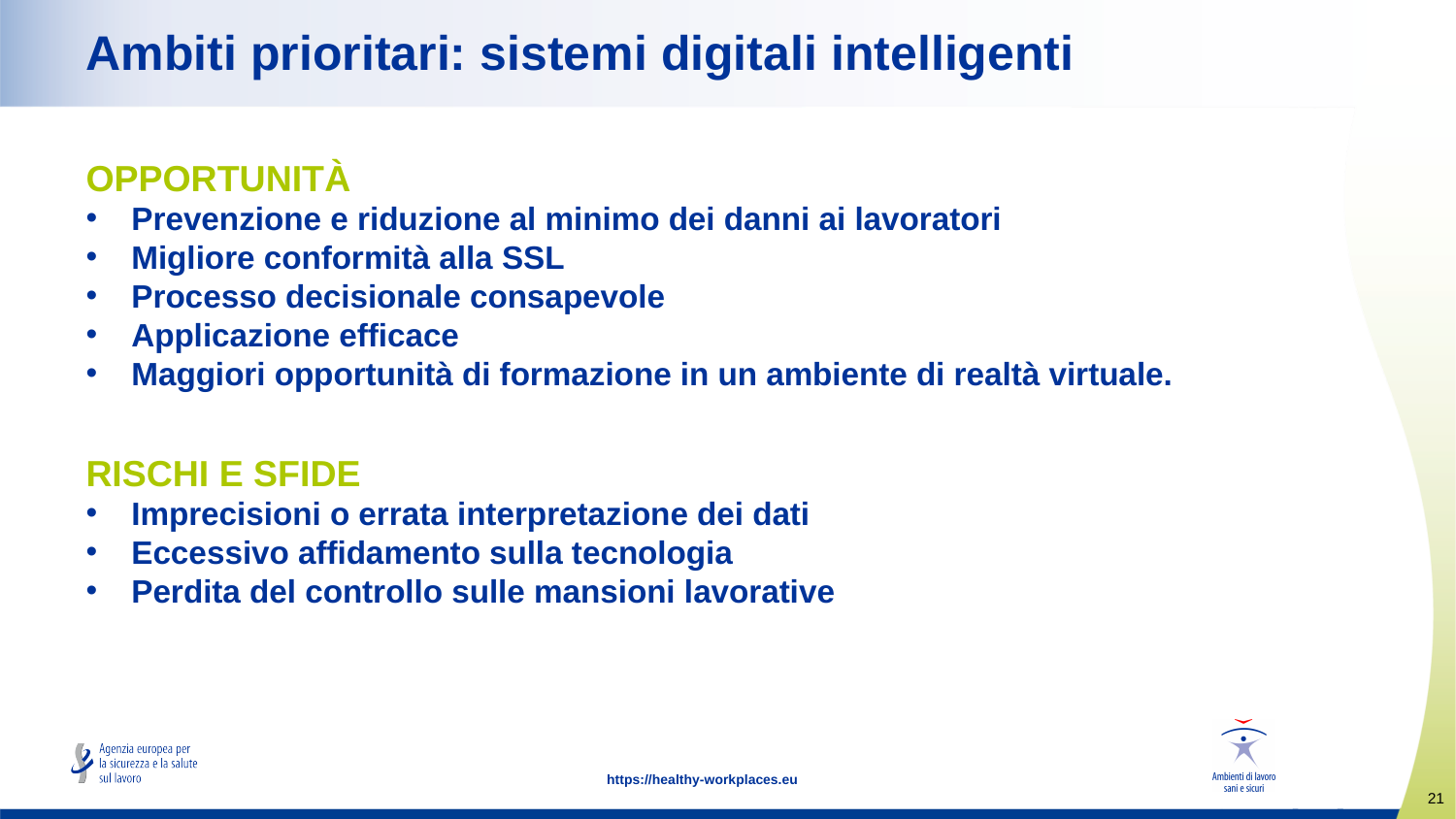

# Ambiti prioritari: sistemi digitali intelligenti
OPPORTUNITÀ
Prevenzione e riduzione al minimo dei danni ai lavoratori
Migliore conformità alla SSL
Processo decisionale consapevole
Applicazione efficace
Maggiori opportunità di formazione in un ambiente di realtà virtuale.

RISCHI E SFIDE
Imprecisioni o errata interpretazione dei dati
Eccessivo affidamento sulla tecnologia
Perdita del controllo sulle mansioni lavorative